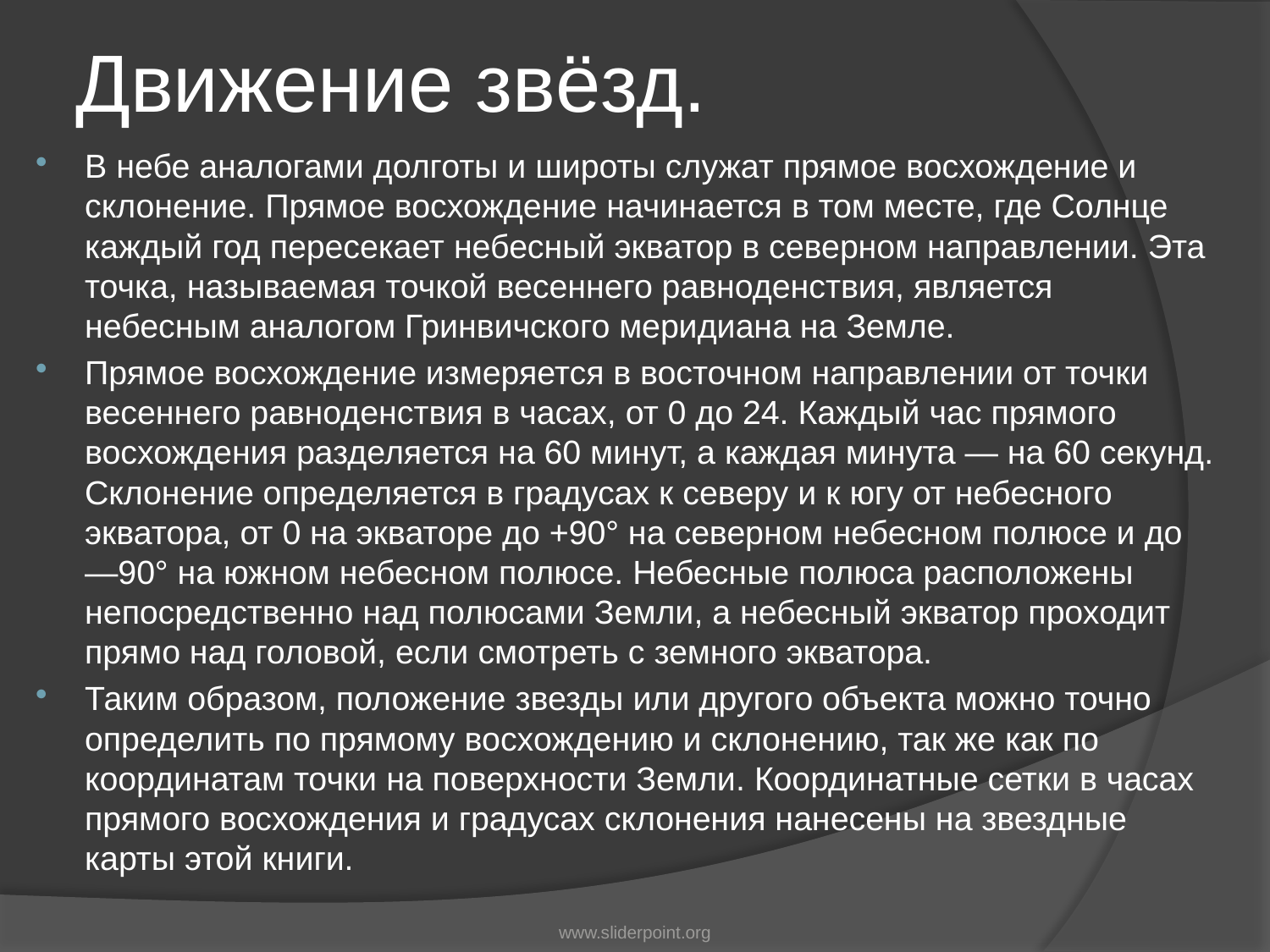

# Движение звёзд.
В небе аналогами долготы и широты служат прямое восхождение и склонение. Прямое восхождение начинается в том месте, где Солнце каждый год пересекает небесный экватор в северном направлении. Эта точка, называемая точкой весеннего равноденствия, является небесным аналогом Гринвичского меридиана на Земле.
Прямое восхождение измеряется в восточном направлении от точки весеннего равноденствия в часах, от 0 до 24. Каждый час прямого восхождения разделяется на 60 минут, а каждая минута — на 60 секунд. Склонение определяется в градусах к северу и к югу от небесного экватора, от 0 на экваторе до +90° на северном небесном полюсе и до —90° на южном небесном полюсе. Небесные полюса расположены непосредственно над полюсами Земли, а небесный экватор проходит прямо над головой, если смотреть с земного экватора.
Таким образом, положение звезды или другого объекта можно точно определить по прямому восхождению и склонению, так же как по координатам точки на поверхности Земли. Координатные сетки в часах прямого восхождения и градусах склонения нанесены на звездные карты этой книги.
www.sliderpoint.org